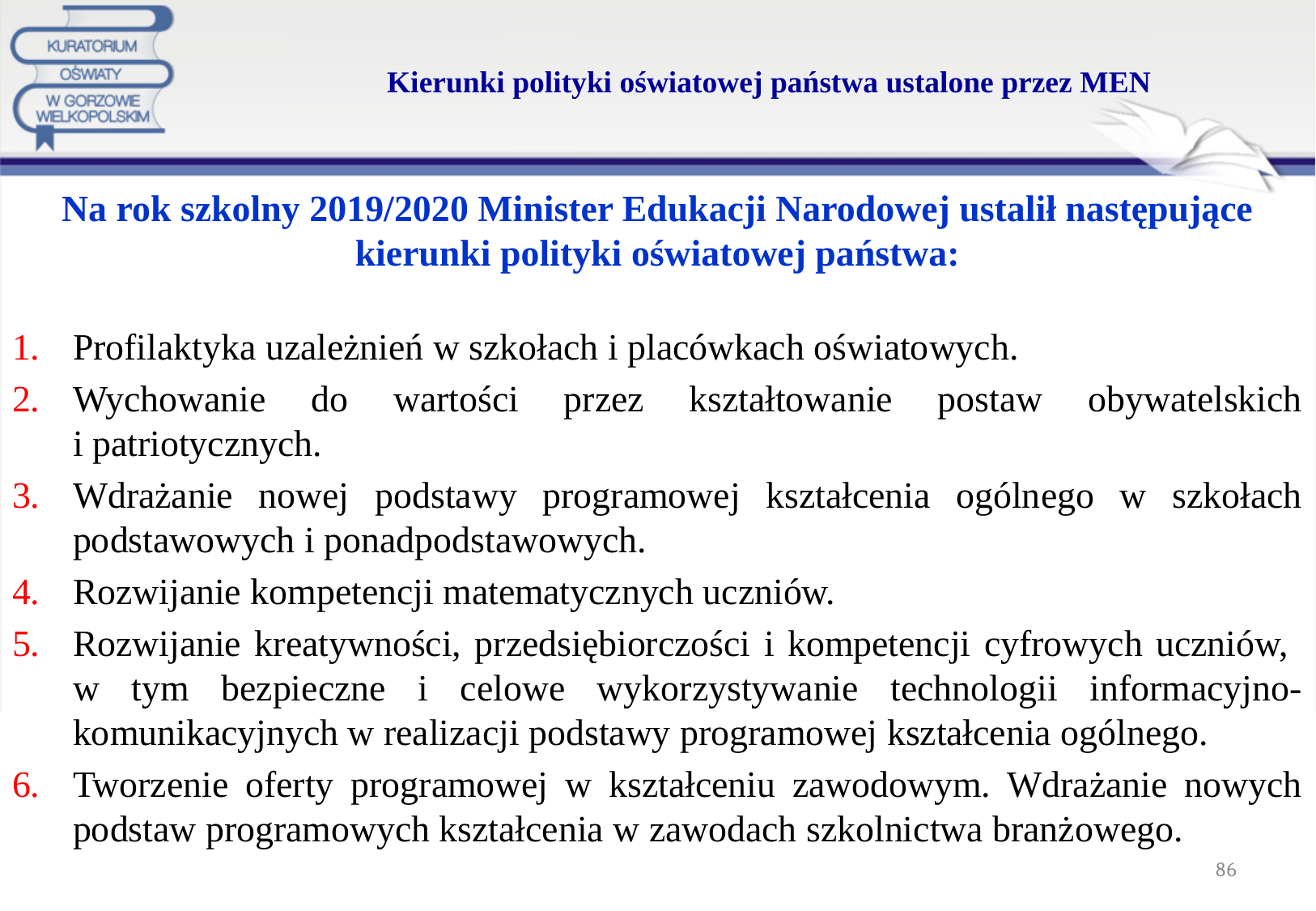

# Kierunki polityki oświatowej państwa ustalone przez MEN
Na rok szkolny 2019/2020 Minister Edukacji Narodowej ustalił następujące kierunki polityki oświatowej państwa:

Profilaktyka uzależnień w szkołach i placówkach oświatowych.
Wychowanie do wartości przez kształtowanie postaw obywatelskich i patriotycznych.
Wdrażanie nowej podstawy programowej kształcenia ogólnego w szkołach podstawowych i ponadpodstawowych.
Rozwijanie kompetencji matematycznych uczniów.
Rozwijanie kreatywności, przedsiębiorczości i kompetencji cyfrowych uczniów,
w tym bezpieczne i celowe wykorzystywanie technologii informacyjno-komunikacyjnych w realizacji podstawy programowej kształcenia ogólnego.
Tworzenie oferty programowej w kształceniu zawodowym. Wdrażanie nowych podstaw programowych kształcenia w zawodach szkolnictwa branżowego.

86